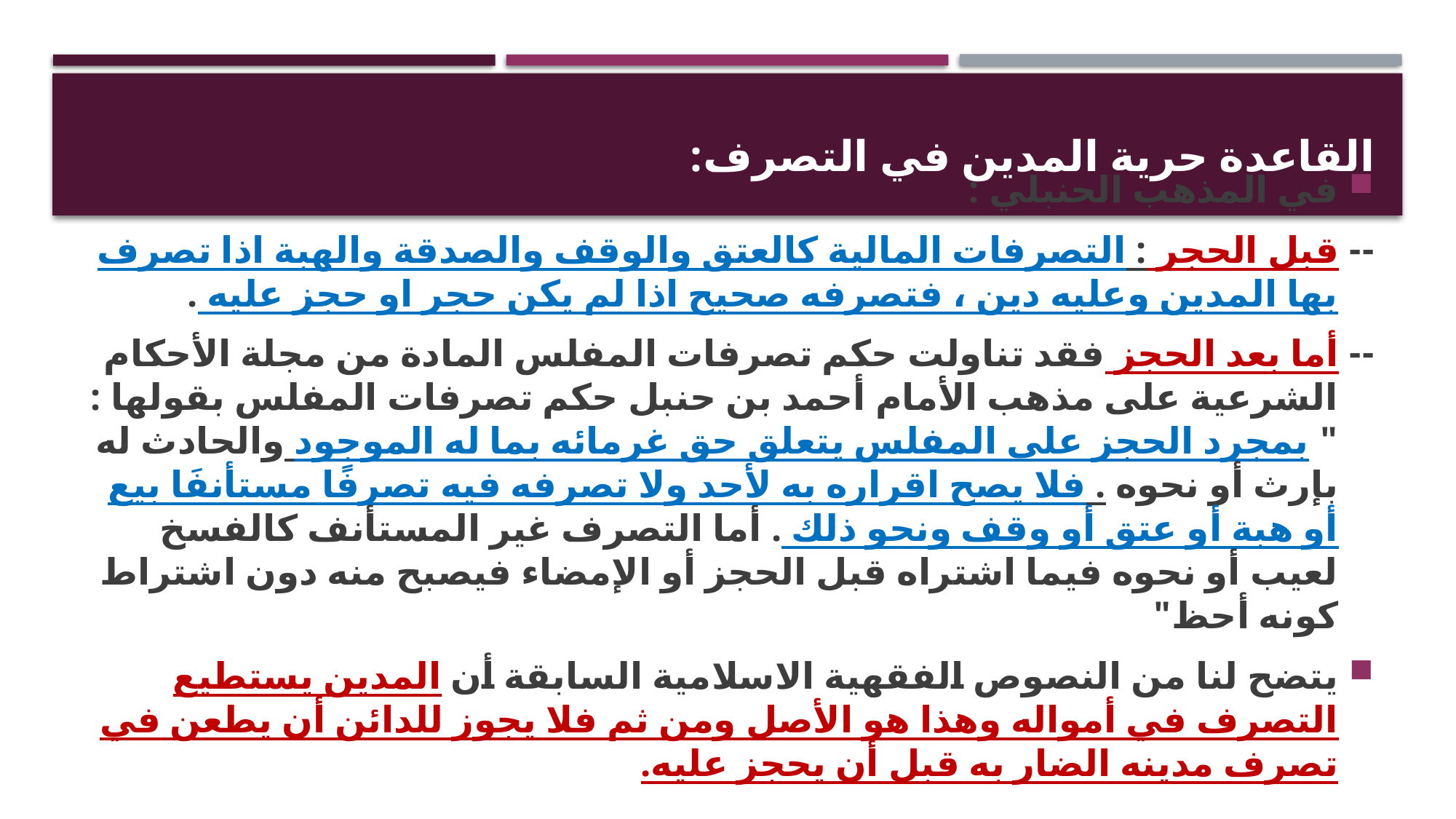

# القاعدة حرية المدين في التصرف:
في المذهب الحنبلي :
-- قبل الحجر : التصرفات المالية كالعتق والوقف والصدقة والهبة اذا تصرف بها المدين وعليه دين ، فتصرفه صحيح اذا لم يكن حجر او حجز عليه .
-- أما بعد الحجز فقد تناولت حكم تصرفات المفلس المادة من مجلة الأحكام الشرعية على مذهب الأمام أحمد بن حنبل حكم تصرفات المفلس بقولها : " بمجرد الحجز على المفلس يتعلق حق غرمائه بما له الموجود والحادث له بإرث أو نحوه . فلا يصح اقراره به لأحد ولا تصرفه فيه تصرفًا مستأنفَا بيع أو هبة أو عتق أو وقف ونحو ذلك . أما التصرف غير المستأنف كالفسخ لعيب أو نحوه فيما اشتراه قبل الحجز أو الإمضاء فيصبح منه دون اشتراط كونه أحظ"
يتضح لنا من النصوص الفقهية الاسلامية السابقة أن المدين يستطيع التصرف في أمواله وهذا هو الأصل ومن ثم فلا يجوز للدائن أن يطعن في تصرف مدينه الضار به قبل أن يحجز عليه.